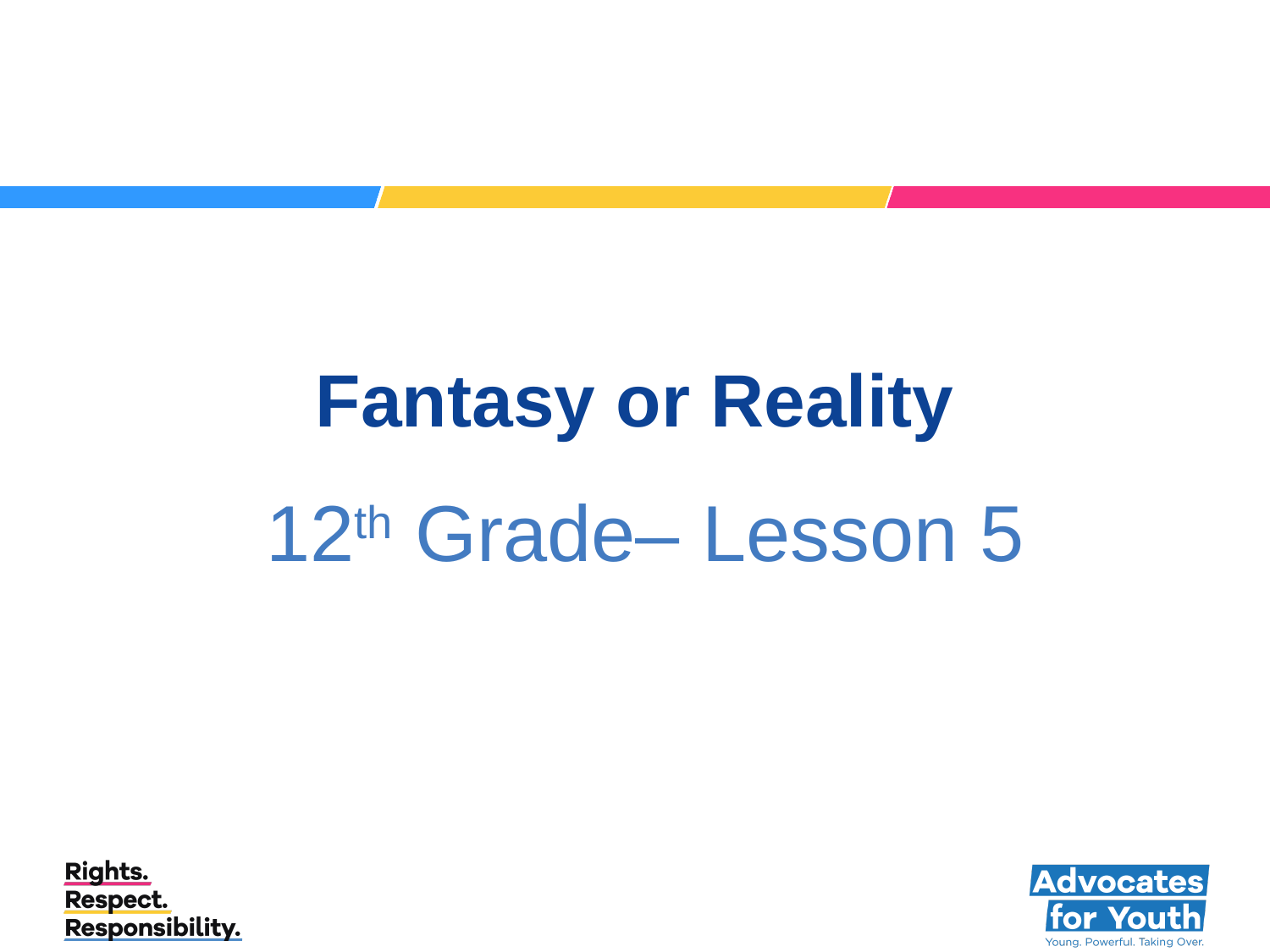

# Fantasy or Reality
12th Grade– Lesson 5